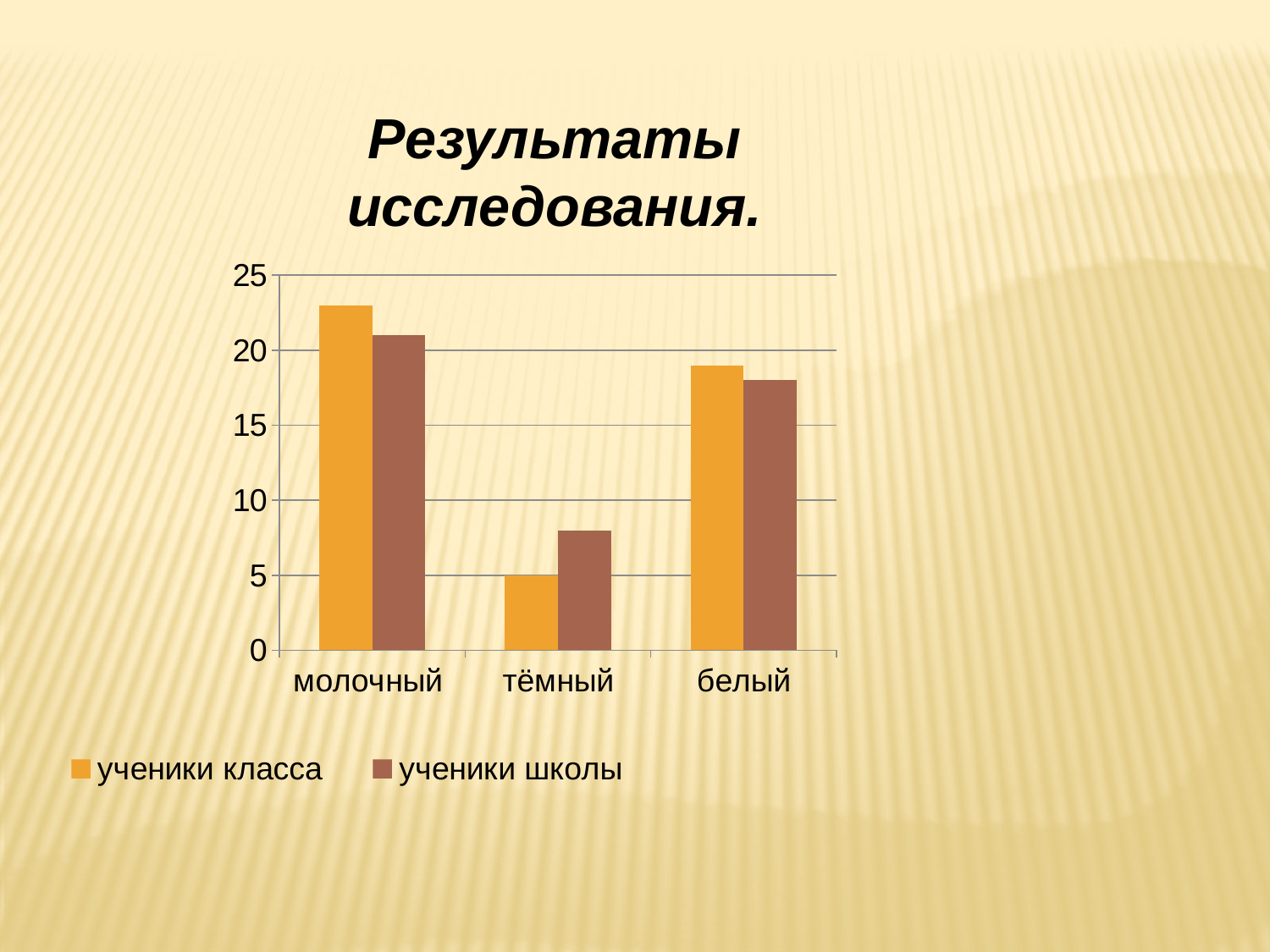

Результаты исследования.

### Chart

| Category | ученики класса  | ученики школы |
|---|---|---|
| молочный  | 23.0 | 21.0 |
| тёмный | 5.0 | 8.0 |
| белый | 19.0 | 18.0 |